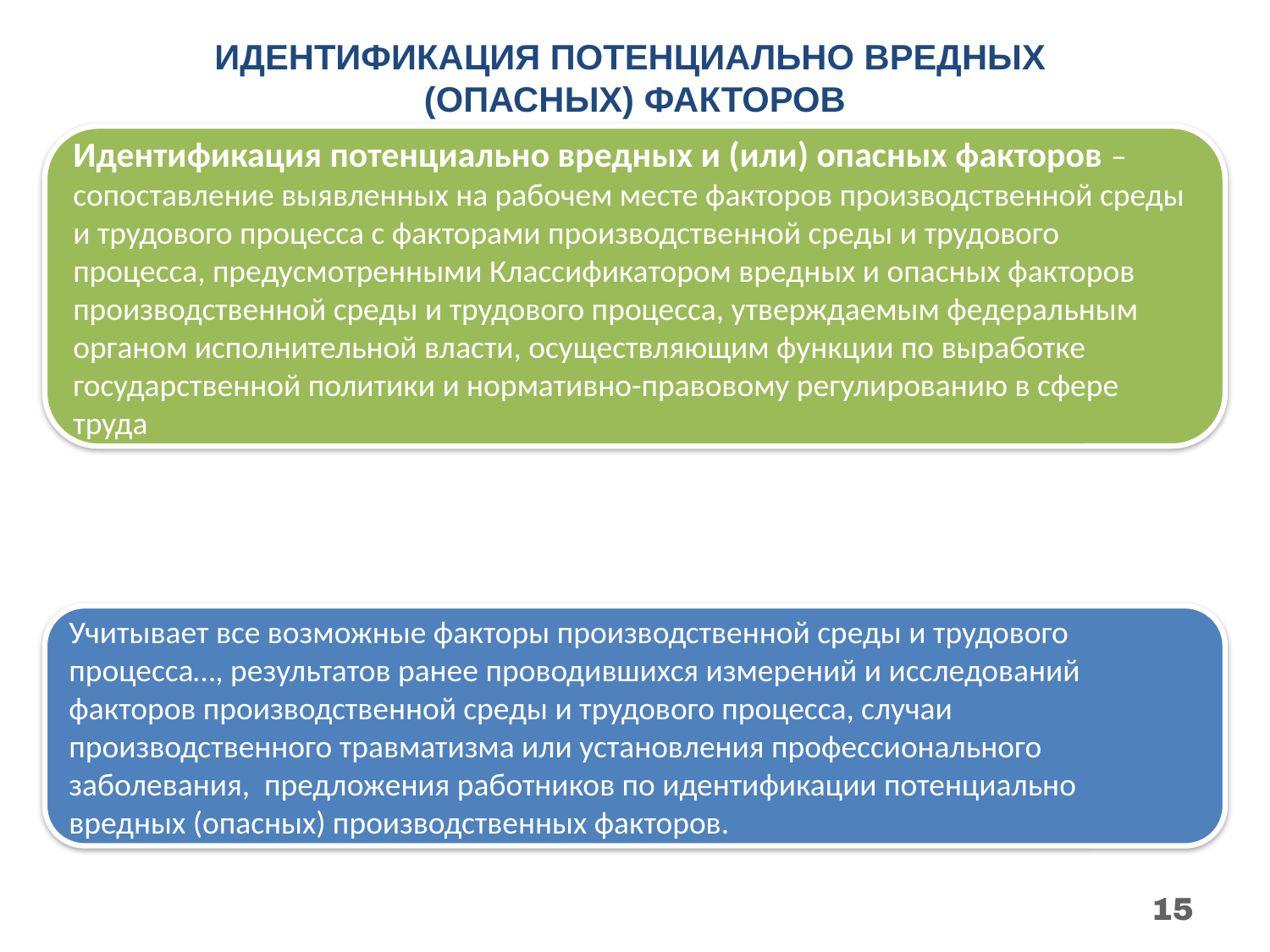

# ИДЕНТИФИКАЦИЯ ПОТЕНЦИАЛЬНО ВРЕДНЫХ (ОПАСНЫХ) ФАКТОРОВ
Идентификация потенциально вредных и (или) опасных факторов – сопоставление выявленных на рабочем месте факторов производственной среды и трудового процесса с факторами производственной среды и трудового процесса, предусмотренными Классификатором вредных и опасных факторов производственной среды и трудового процесса, утверждаемым федеральным органом исполнительной власти, осуществляющим функции по выработке государственной политики и нормативно-правовому регулированию в сфере труда
Учитывает все возможные факторы производственной среды и трудового процесса…, результатов ранее проводившихся измерений и исследований факторов производственной среды и трудового процесса, случаи производственного травматизма или установления профессионального заболевания,  предложения работников по идентификации потенциально вредных (опасных) производственных факторов.
15